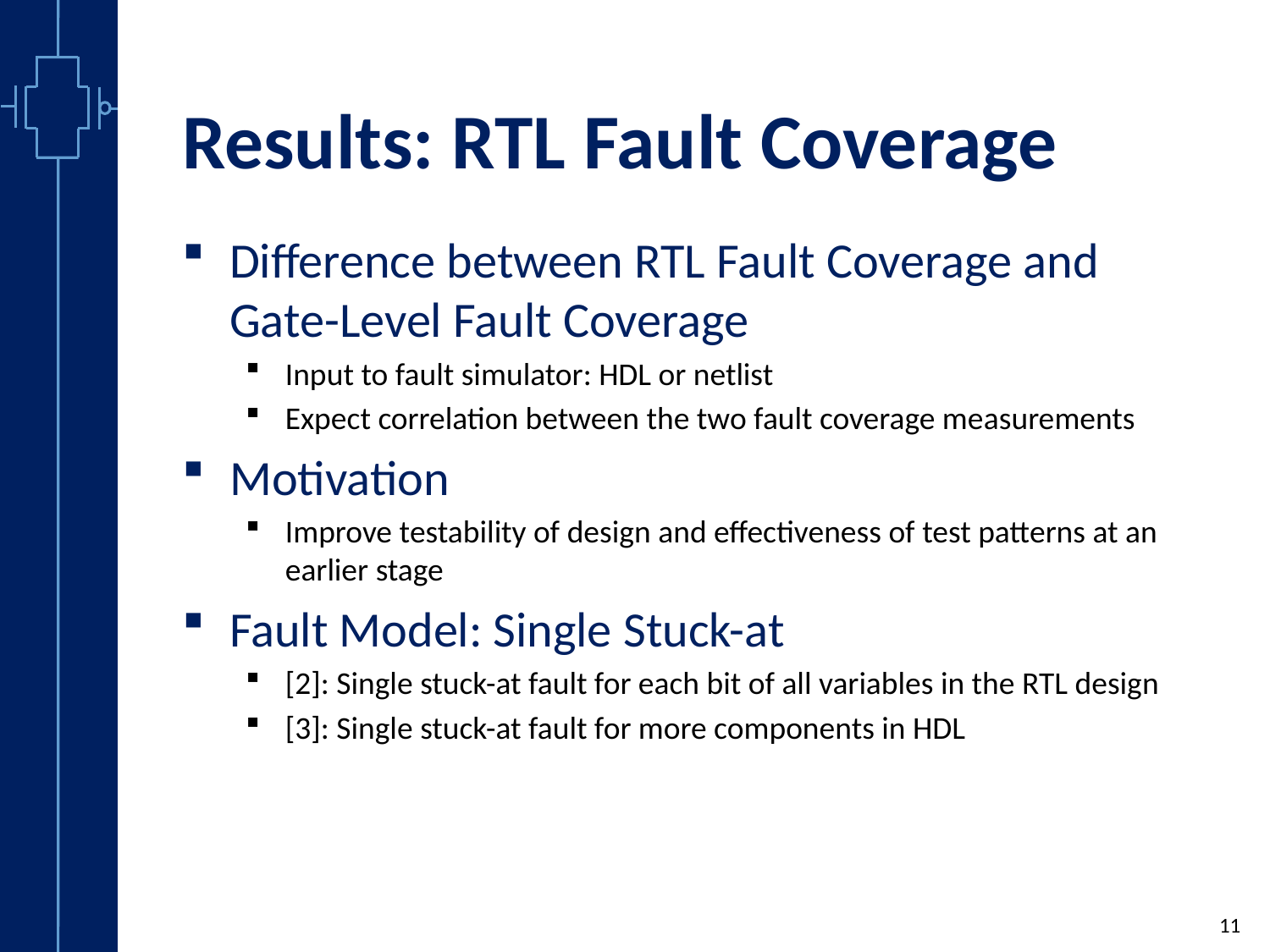

# Results: RTL Fault Coverage
Difference between RTL Fault Coverage and Gate-Level Fault Coverage
Input to fault simulator: HDL or netlist
Expect correlation between the two fault coverage measurements
Motivation
Improve testability of design and effectiveness of test patterns at an earlier stage
Fault Model: Single Stuck-at
[2]: Single stuck-at fault for each bit of all variables in the RTL design
[3]: Single stuck-at fault for more components in HDL

11